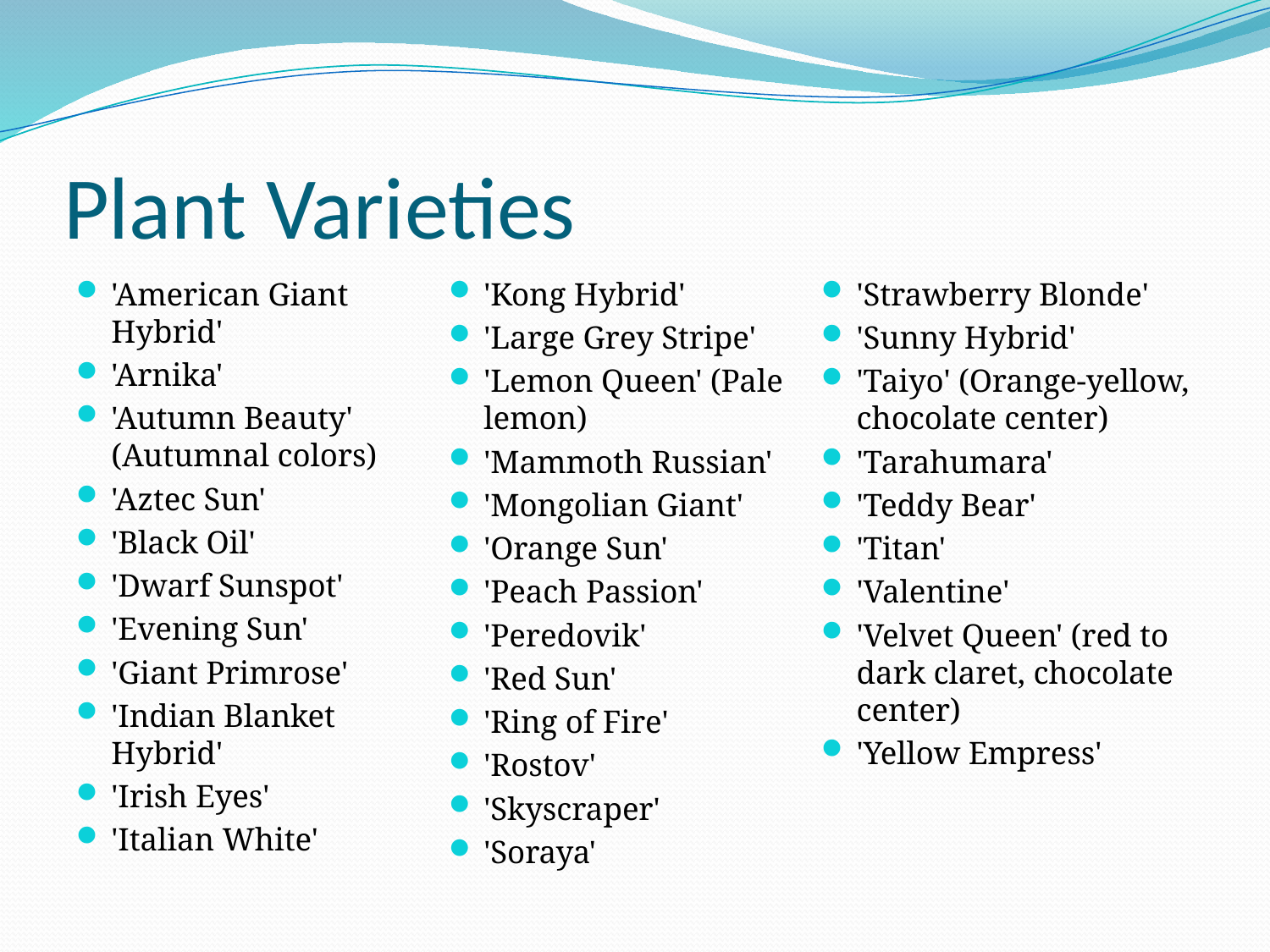

# Plant Varieties
'American Giant Hybrid'
'Arnika'
'Autumn Beauty' (Autumnal colors)
'Aztec Sun'
'Black Oil'
'Dwarf Sunspot'
'Evening Sun'
'Giant Primrose'
'Indian Blanket Hybrid'
'Irish Eyes'
'Italian White'
'Kong Hybrid'
'Large Grey Stripe'
'Lemon Queen' (Pale lemon)
'Mammoth Russian'
'Mongolian Giant'
'Orange Sun'
'Peach Passion'
'Peredovik'
'Red Sun'
'Ring of Fire'
'Rostov'
'Skyscraper'
'Soraya'
'Strawberry Blonde'
'Sunny Hybrid'
'Taiyo' (Orange-yellow, chocolate center)
'Tarahumara'
'Teddy Bear'
'Titan'
'Valentine'
'Velvet Queen' (red to dark claret, chocolate center)
'Yellow Empress'